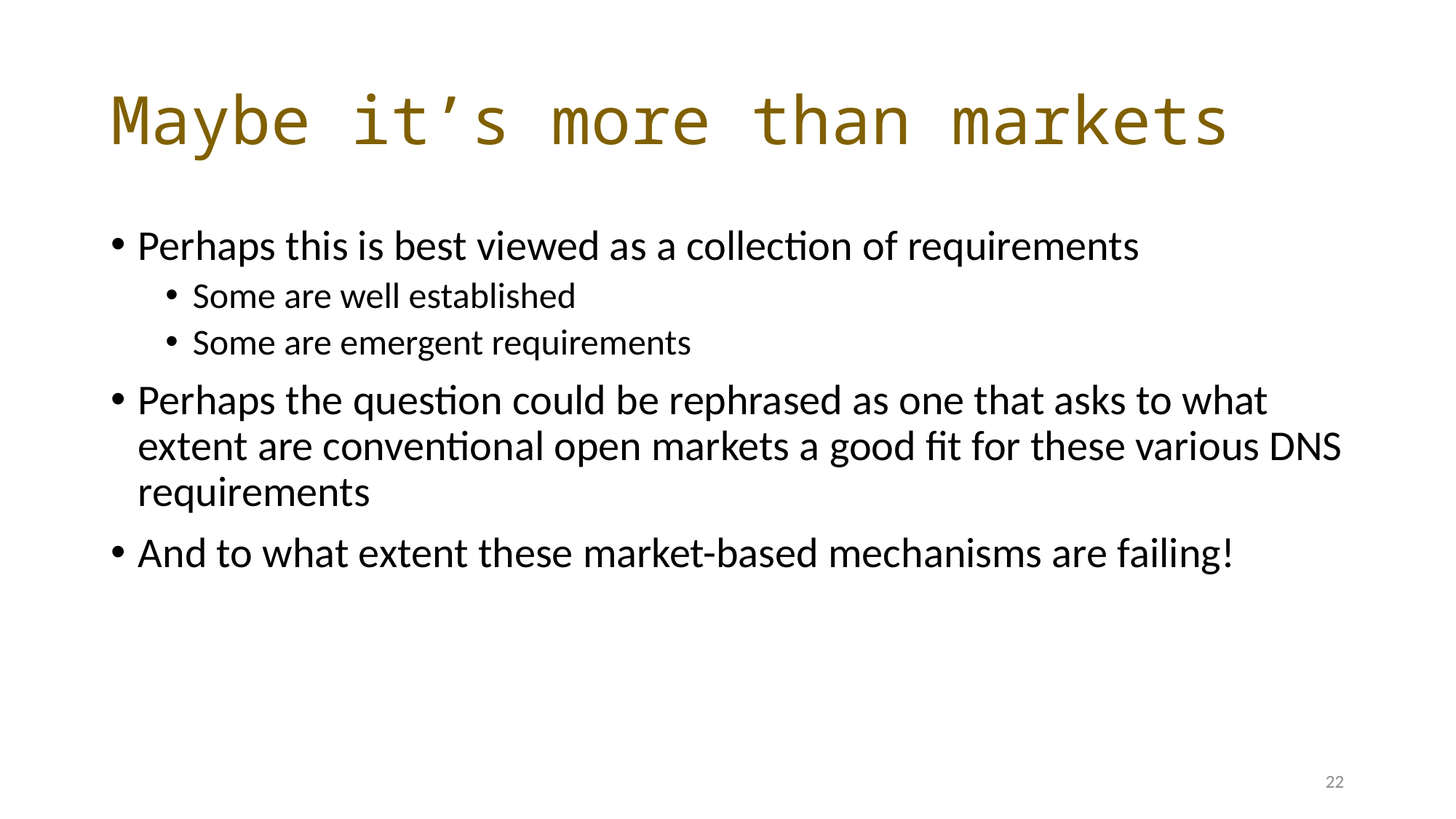

# Maybe it’s more than markets
Perhaps this is best viewed as a collection of requirements
Some are well established
Some are emergent requirements
Perhaps the question could be rephrased as one that asks to what extent are conventional open markets a good fit for these various DNS requirements
And to what extent these market-based mechanisms are failing!
22